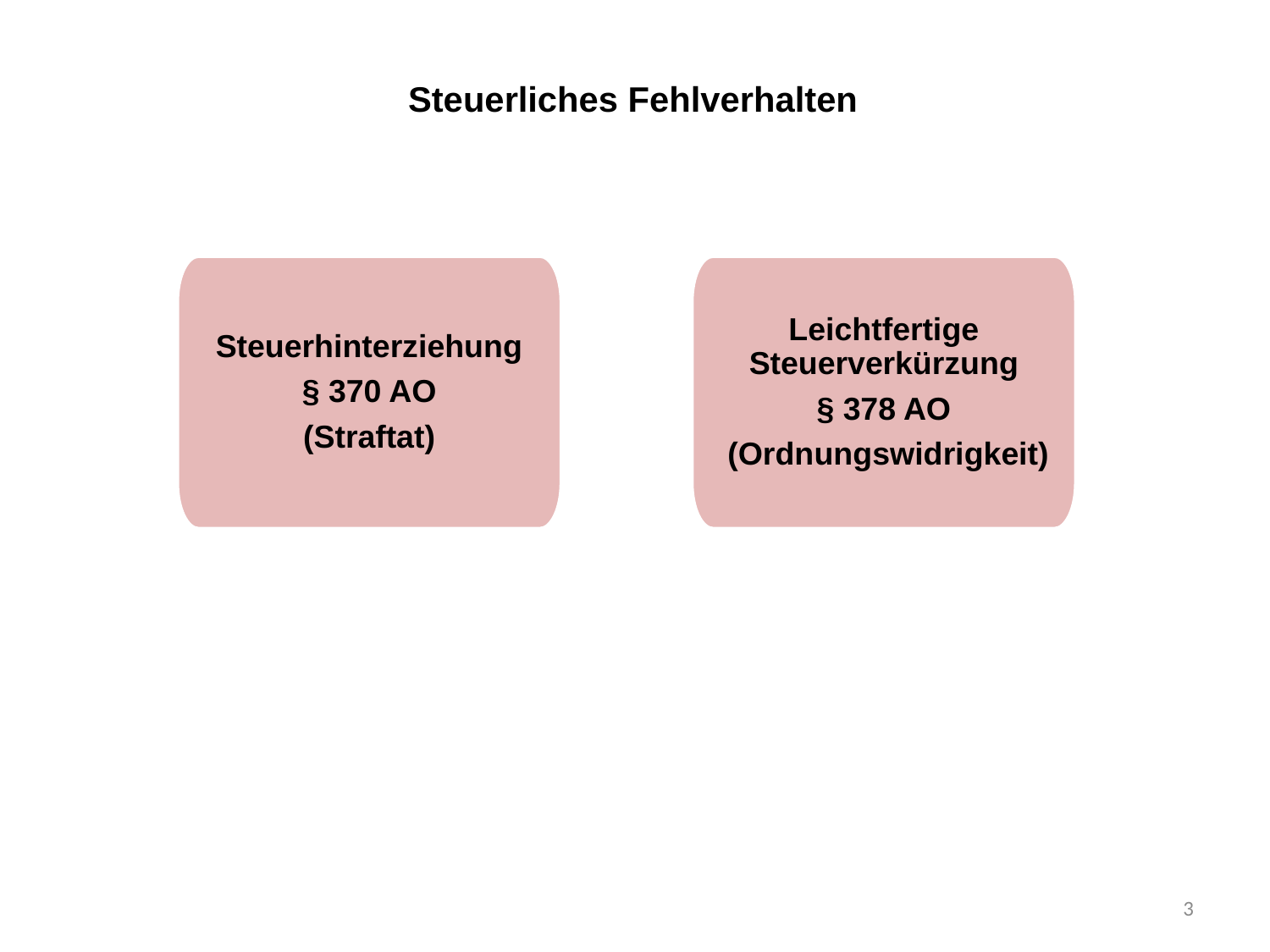

# Steuerliches Fehlverhalten

Steuerhinterziehung
§ 370 AO
(Straftat)
Leichtfertige Steuerverkürzung
§ 378 AO
 (Ordnungswidrigkeit)
3